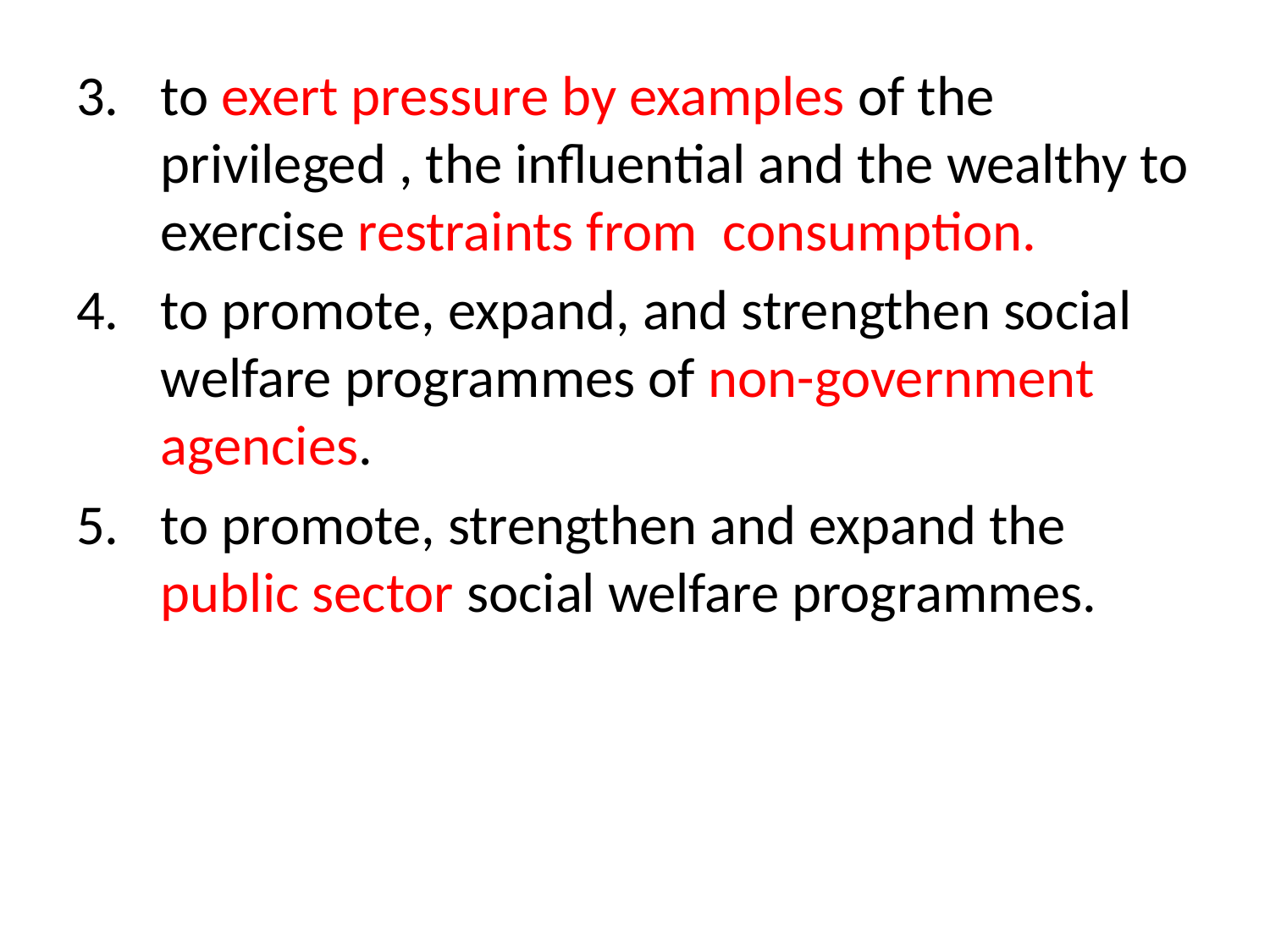

to exert pressure by examples of the privileged , the influential and the wealthy to exercise restraints from  consumption.
to promote, expand, and strengthen social welfare programmes of non-government agencies.
to promote, strengthen and expand the public sector social welfare programmes.